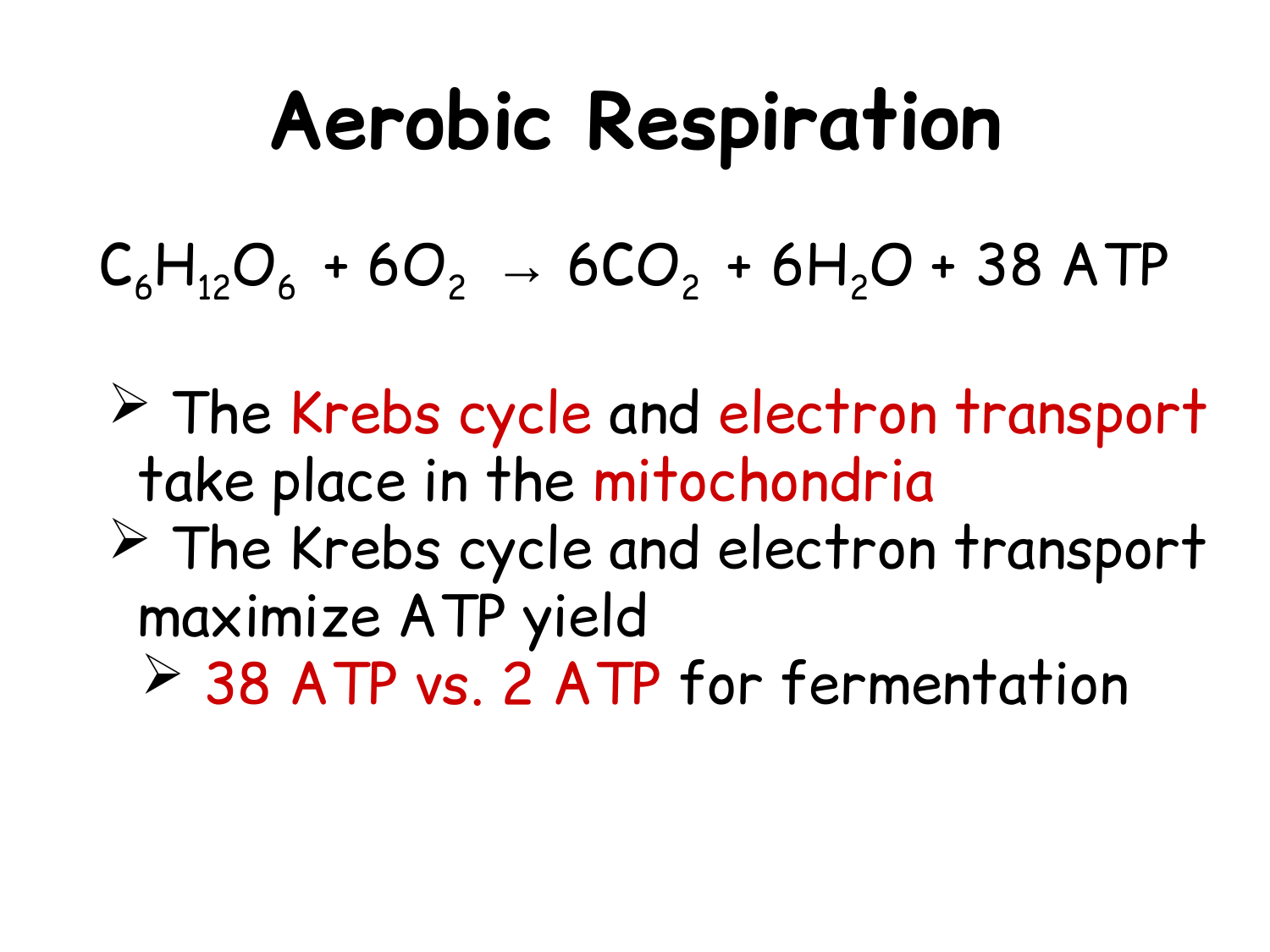

# Aerobic Respiration
C6H12O6  + 6O2  → 6CO2  + 6H2O + 38 ATP
 The Krebs cycle and electron transport take place in the mitochondria
 The Krebs cycle and electron transport maximize ATP yield
 38 ATP vs. 2 ATP for fermentation